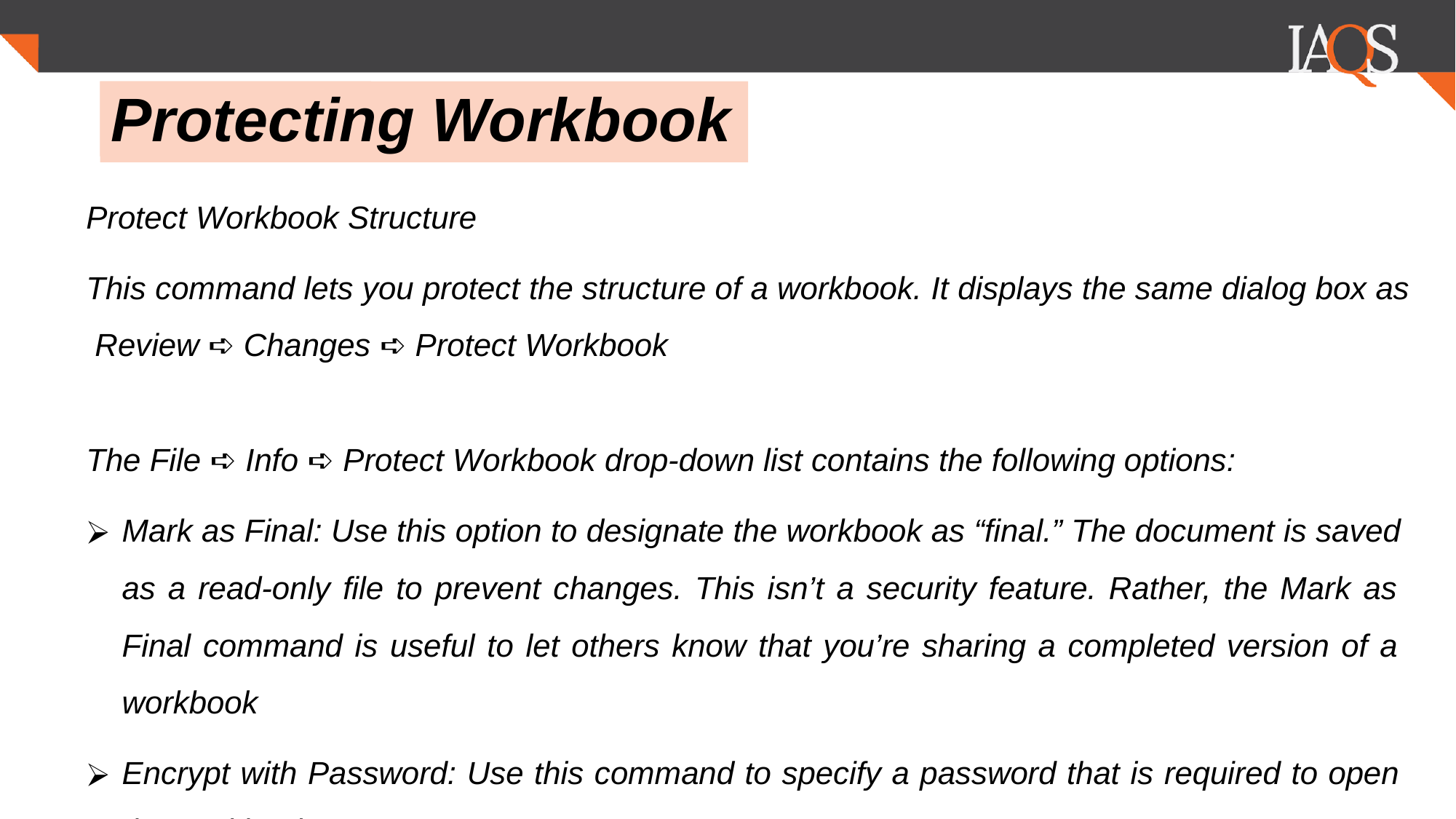

.

# Protecting Workbook
Protect Workbook Structure
This command lets you protect the structure of a workbook. It displays the same dialog box as  Review ➪ Changes ➪ Protect Workbook

The File ➪ Info ➪ Protect Workbook drop-down list contains the following options:
Mark as Final: Use this option to designate the workbook as “final.” The document is saved  as a read-only file to prevent changes. This isn’t a security feature. Rather, the Mark as  Final command is useful to let others know that you’re sharing a completed version of a  workbook
Encrypt with Password: Use this command to specify a password that is required to open  the workbook